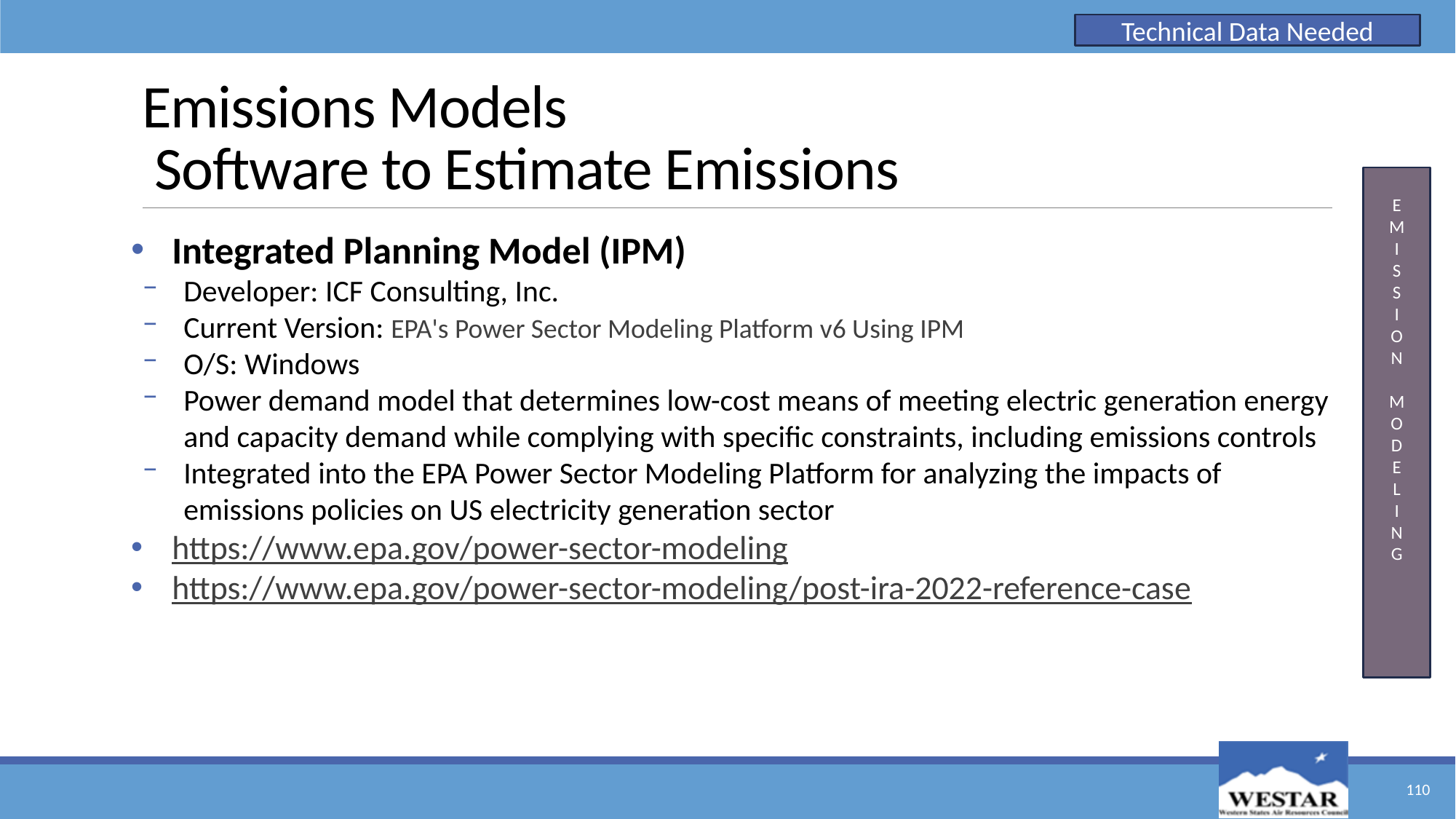

Technical Data Needed
# Emissions Models Software to Estimate Emissions
E
M
I
S
S
I
O
N

M
O
D
E
L
I
N
G

Integrated Planning Model (IPM)
Developer: ICF Consulting, Inc.
Current Version: EPA's Power Sector Modeling Platform v6 Using IPM
O/S: Windows
Power demand model that determines low-cost means of meeting electric generation energy and capacity demand while complying with specific constraints, including emissions controls
Integrated into the EPA Power Sector Modeling Platform for analyzing the impacts of emissions policies on US electricity generation sector
https://www.epa.gov/power-sector-modeling
https://www.epa.gov/power-sector-modeling/post-ira-2022-reference-case

110